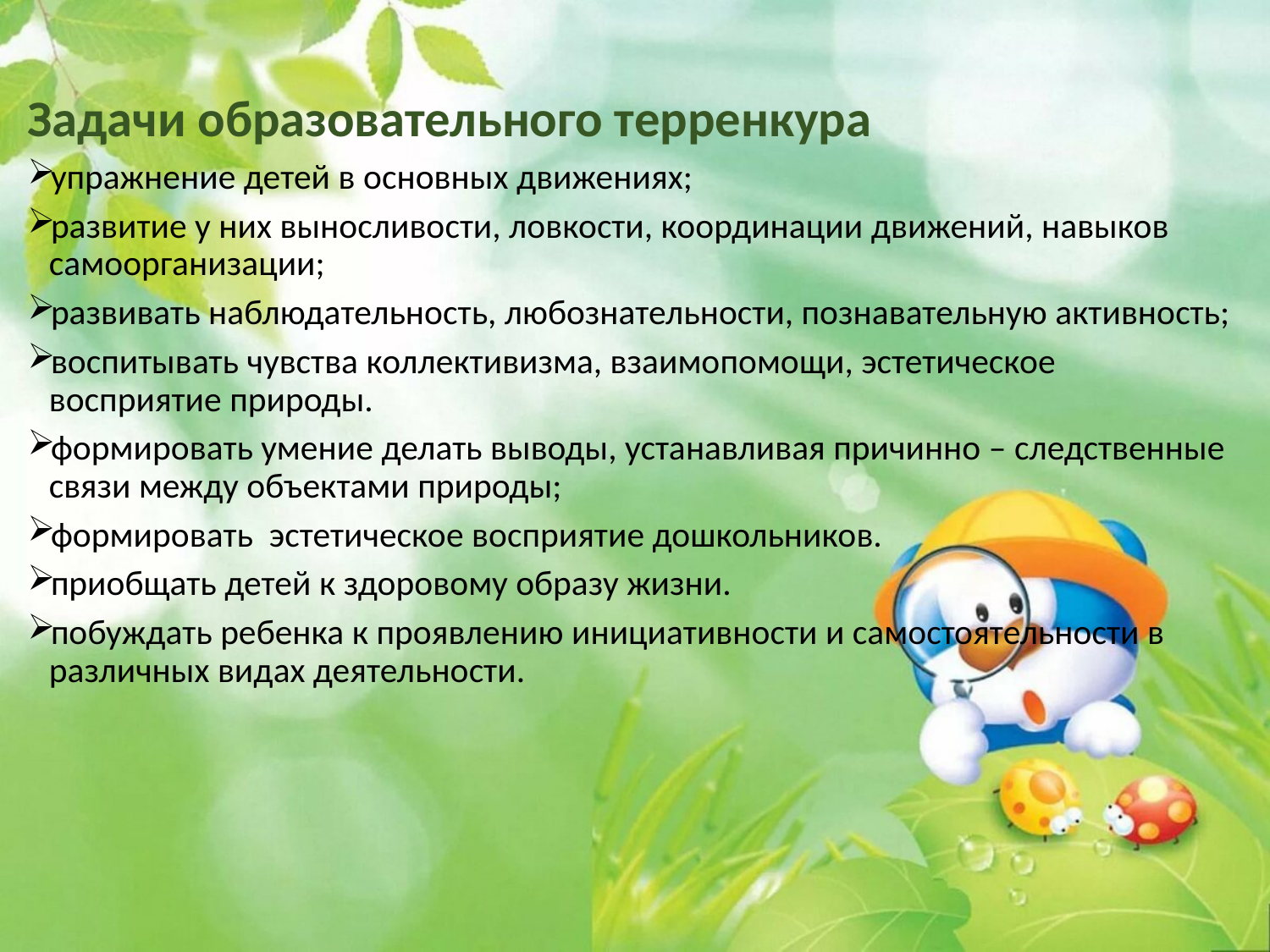

Задачи образовательного терренкура
упражнение детей в основных движениях;
развитие у них выносливости, ловкости, координации движений, навыков самоорганизации;
развивать наблюдательность, любознательности, познавательную активность;
воспитывать чувства коллективизма, взаимопомощи, эстетическое восприятие природы.
формировать умение делать выводы, устанавливая причинно – следственные связи между объектами природы;
формировать  эстетическое восприятие дошкольников.
приобщать детей к здоровому образу жизни.
побуждать ребенка к проявлению инициативности и самостоятельности в различных видах деятельности.